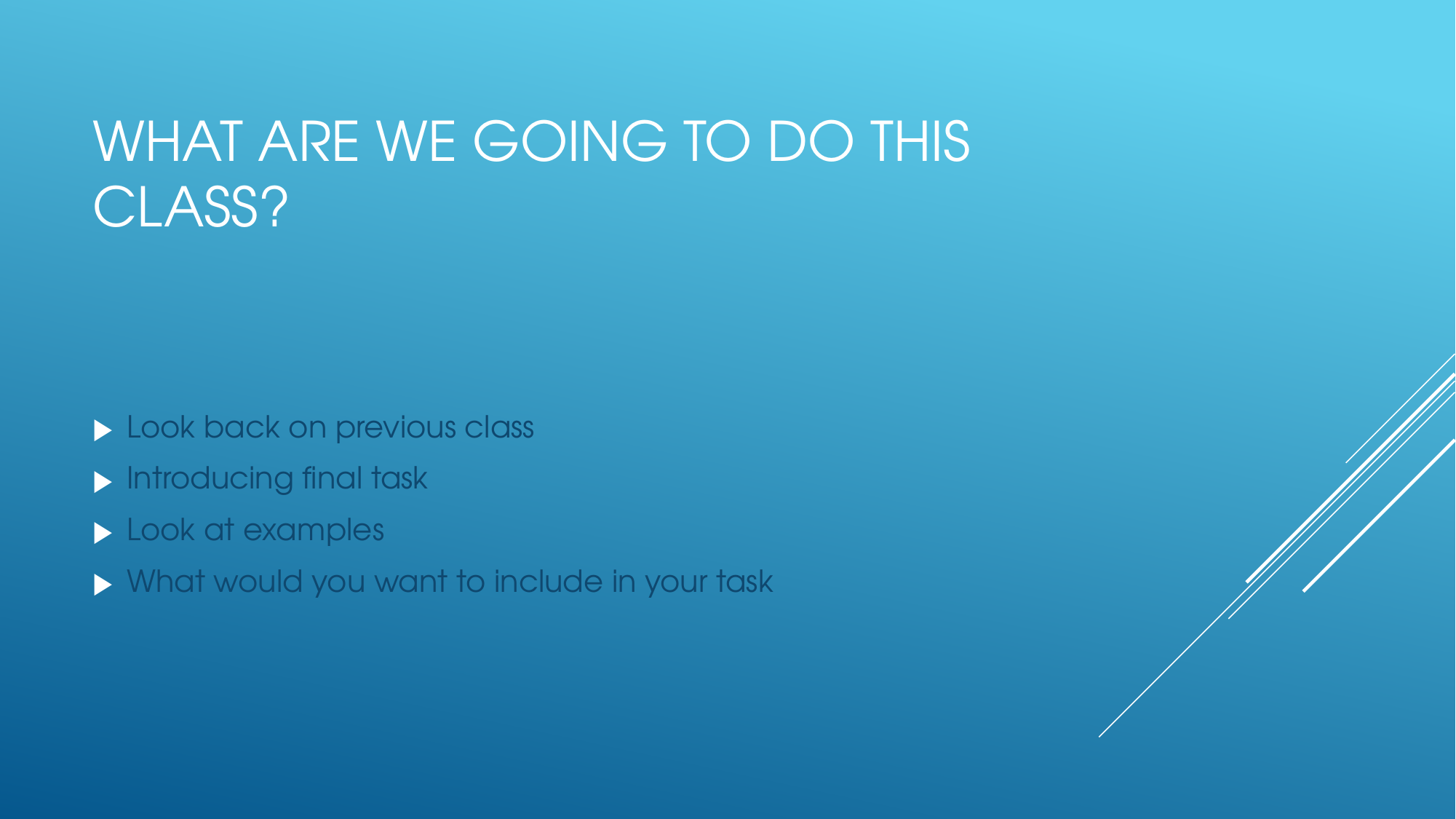

# WHAT ARE WE GOING TO DO THIS CLASS?
Look back on previous class
Introducing final task
Look at examples
What would you want to include in your task